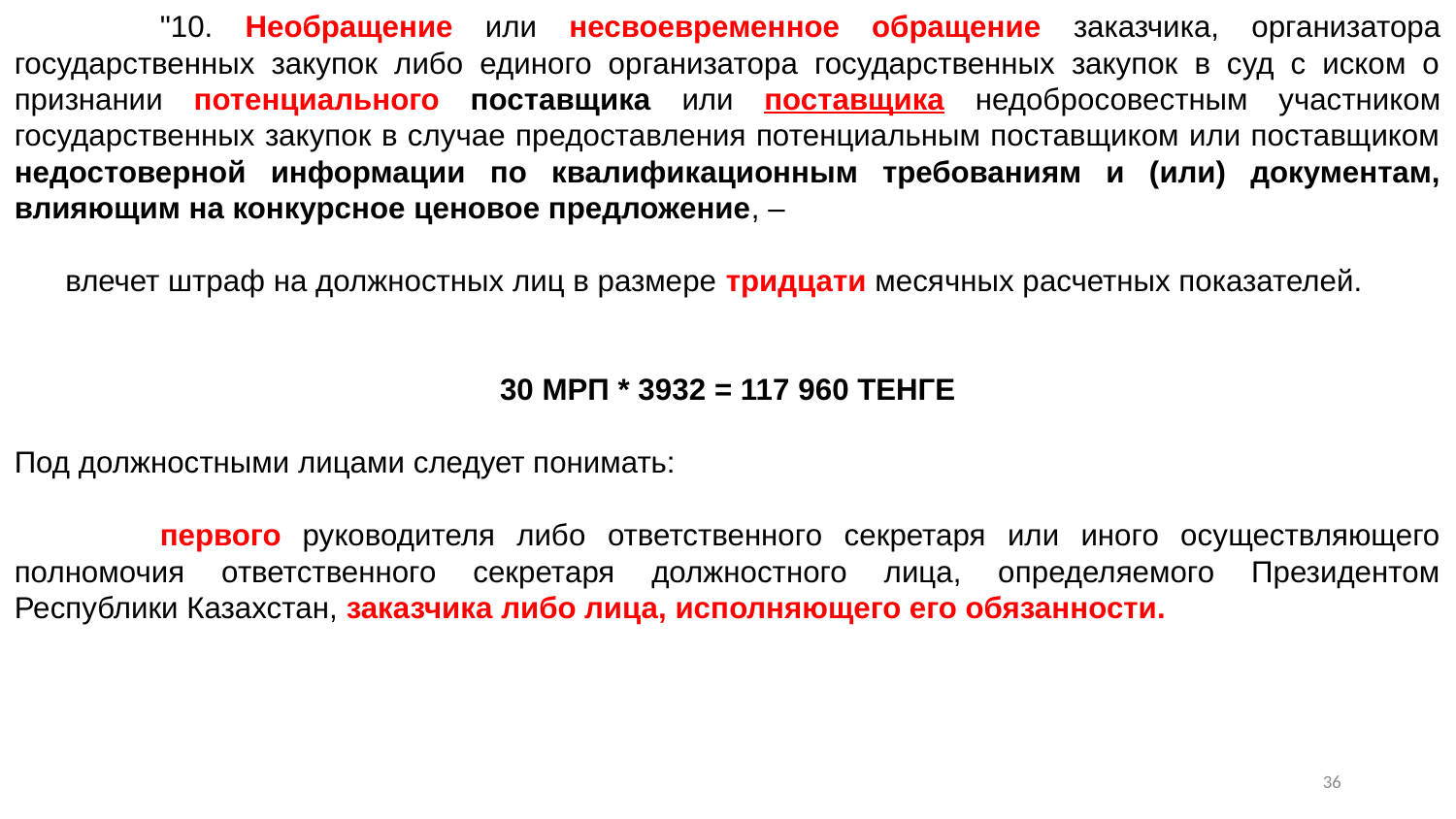

"10. Необращение или несвоевременное обращение заказчика, организатора государственных закупок либо единого организатора государственных закупок в суд с иском о признании потенциального поставщика или поставщика недобросовестным участником государственных закупок в случае предоставления потенциальным поставщиком или поставщиком недостоверной информации по квалификационным требованиям и (или) документам, влияющим на конкурсное ценовое предложение, –

      влечет штраф на должностных лиц в размере тридцати месячных расчетных показателей.

30 МРП * 3932 = 117 960 ТЕНГЕ

Под должностными лицами следует понимать:

	первого руководителя либо ответственного секретаря или иного осуществляющего полномочия ответственного секретаря должностного лица, определяемого Президентом Республики Казахстан, заказчика либо лица, исполняющего его обязанности.

36